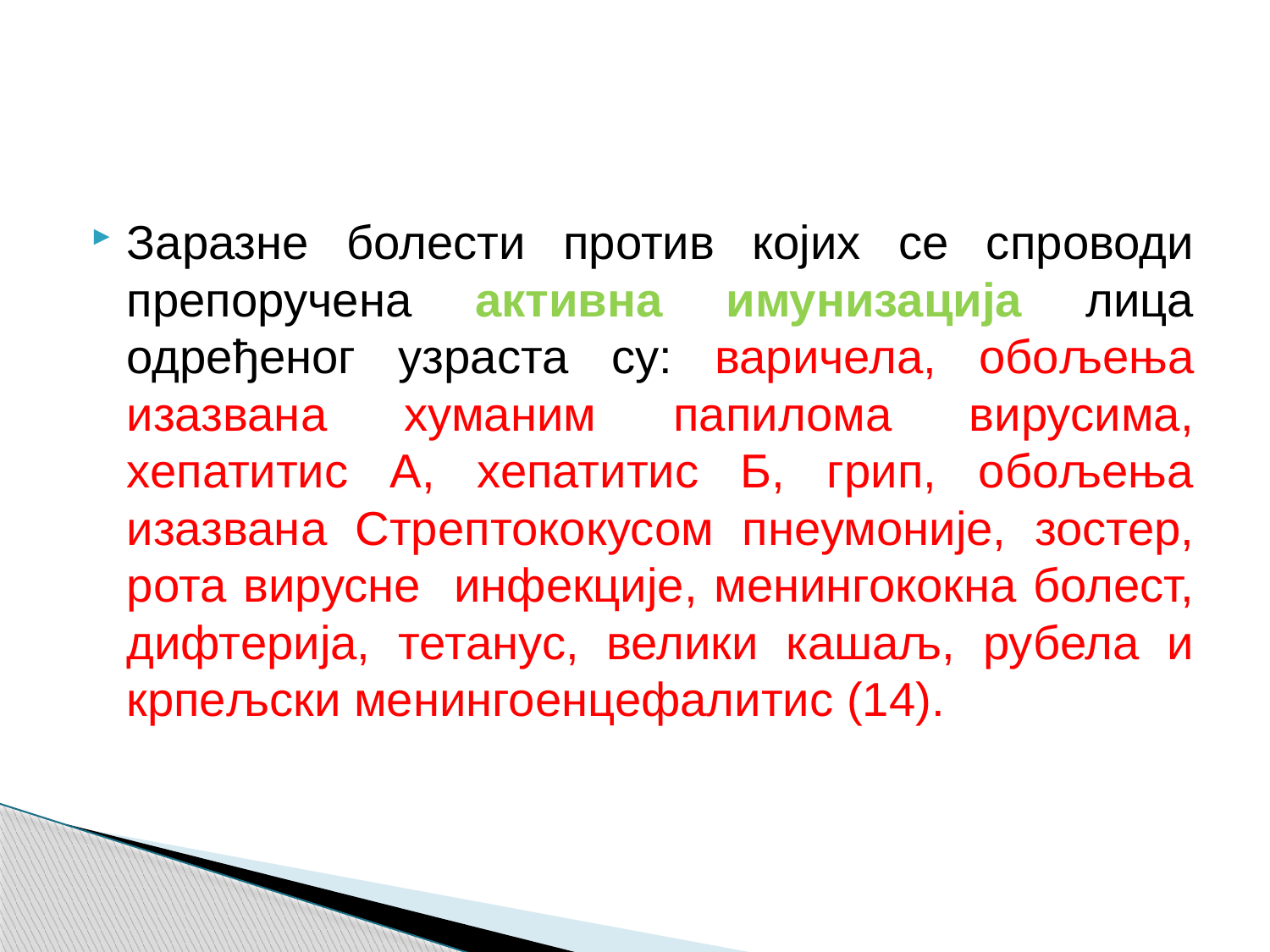

Заразне болести против којих се спроводи препоручена активна имунизација лица одређеног узраста су: варичела, обољења изазвана хуманим папилома вирусима, хепатитис А, хепатитис Б, грип, обољења изазвана Стрептококусом пнеумониjе, зостер, рота вирусне  инфекције, менингококна болест, дифтерија, тетанус, велики кашаљ, рубела и крпељски менингоенцефалитис (14).